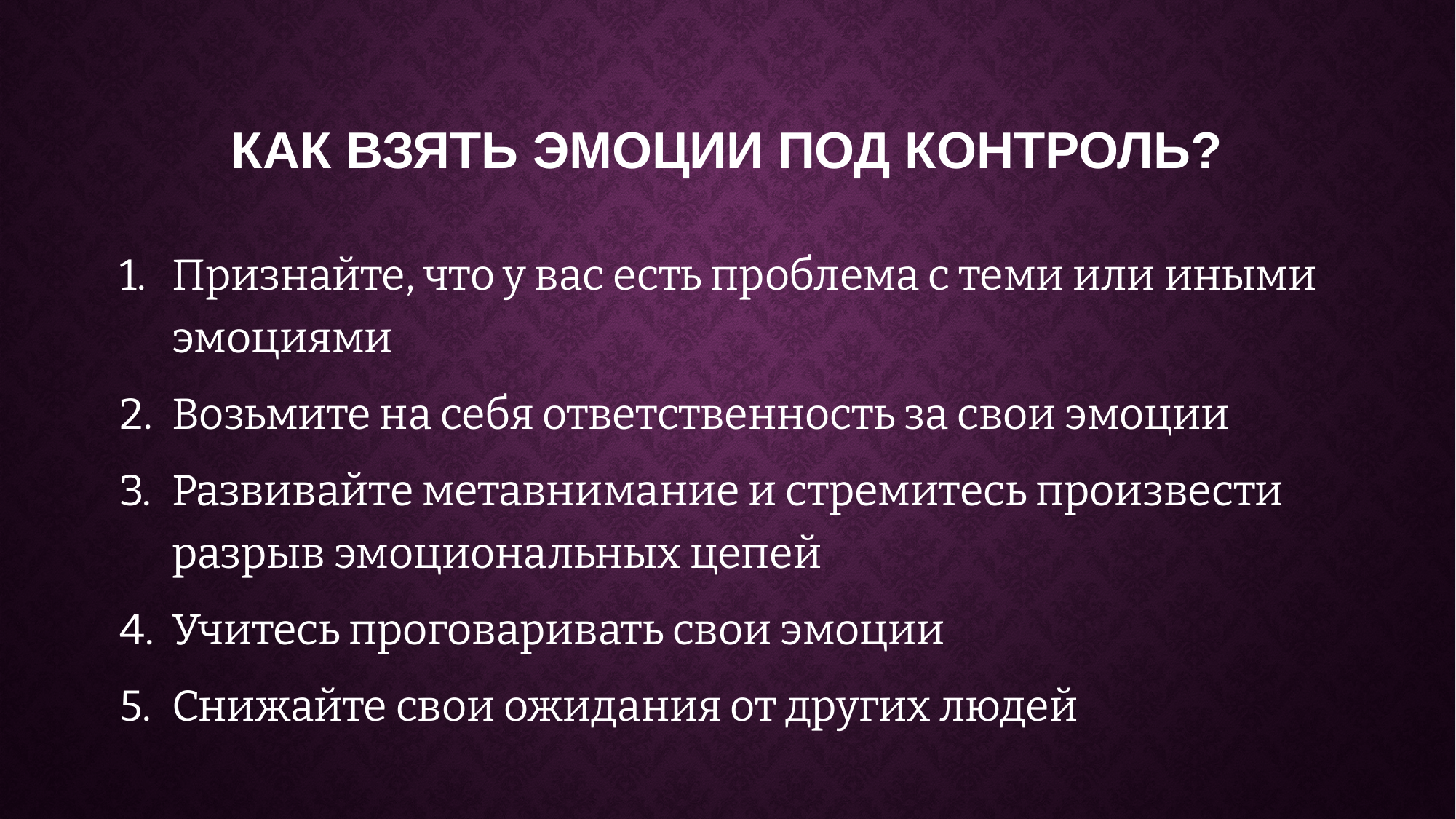

# Как взять эмоции под контроль?
Признайте, что у вас есть проблема с теми или иными эмоциями
Возьмите на себя ответственность за свои эмоции
Развивайте метавнимание и стремитесь произвести разрыв эмоциональных цепей
Учитесь проговаривать свои эмоции
Снижайте свои ожидания от других людей